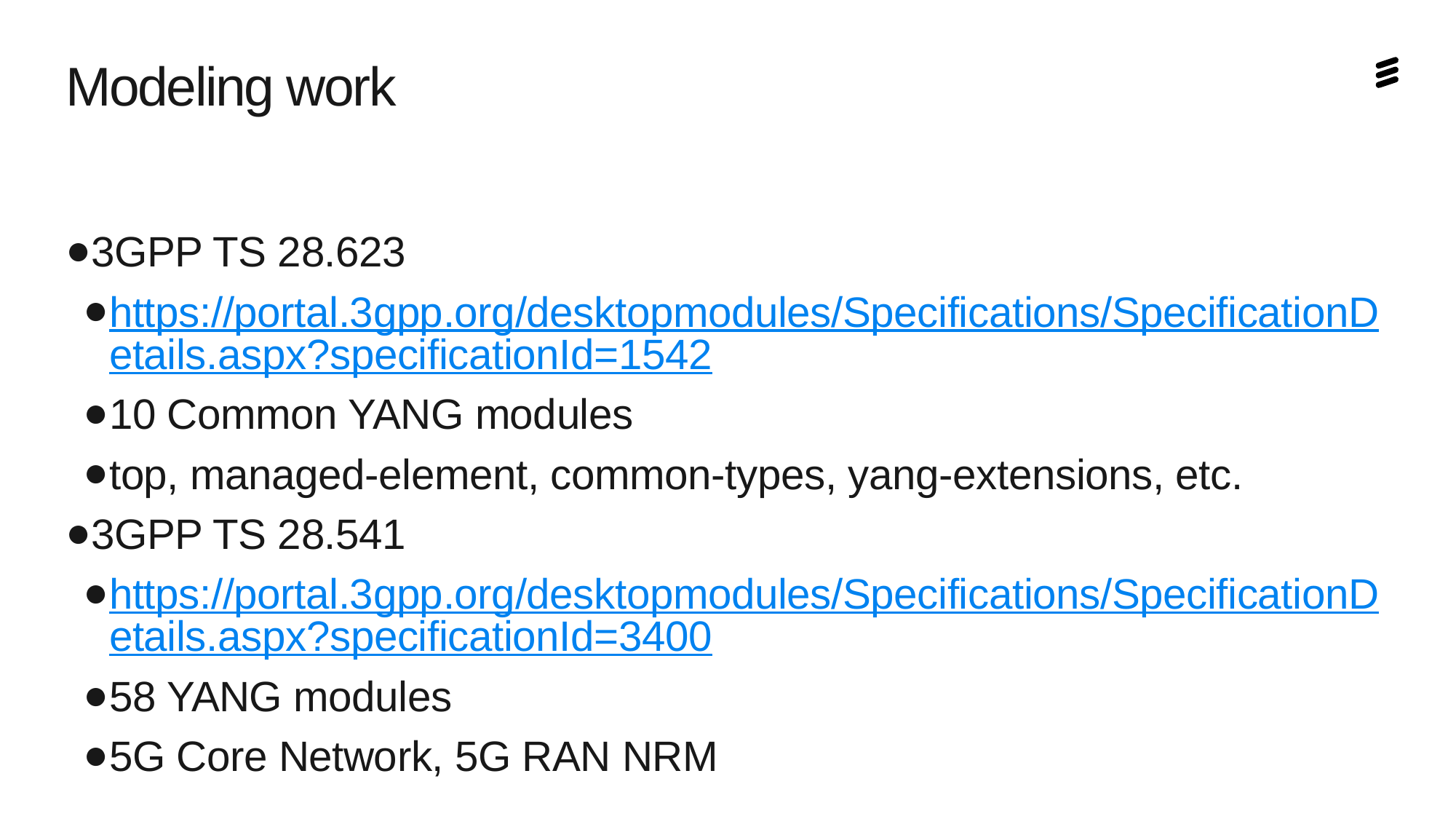

# Modeling work
3GPP TS 28.623
https://portal.3gpp.org/desktopmodules/Specifications/SpecificationDetails.aspx?specificationId=1542
10 Common YANG modules
top, managed-element, common-types, yang-extensions, etc.
3GPP TS 28.541
https://portal.3gpp.org/desktopmodules/Specifications/SpecificationDetails.aspx?specificationId=3400
58 YANG modules
5G Core Network, 5G RAN NRM